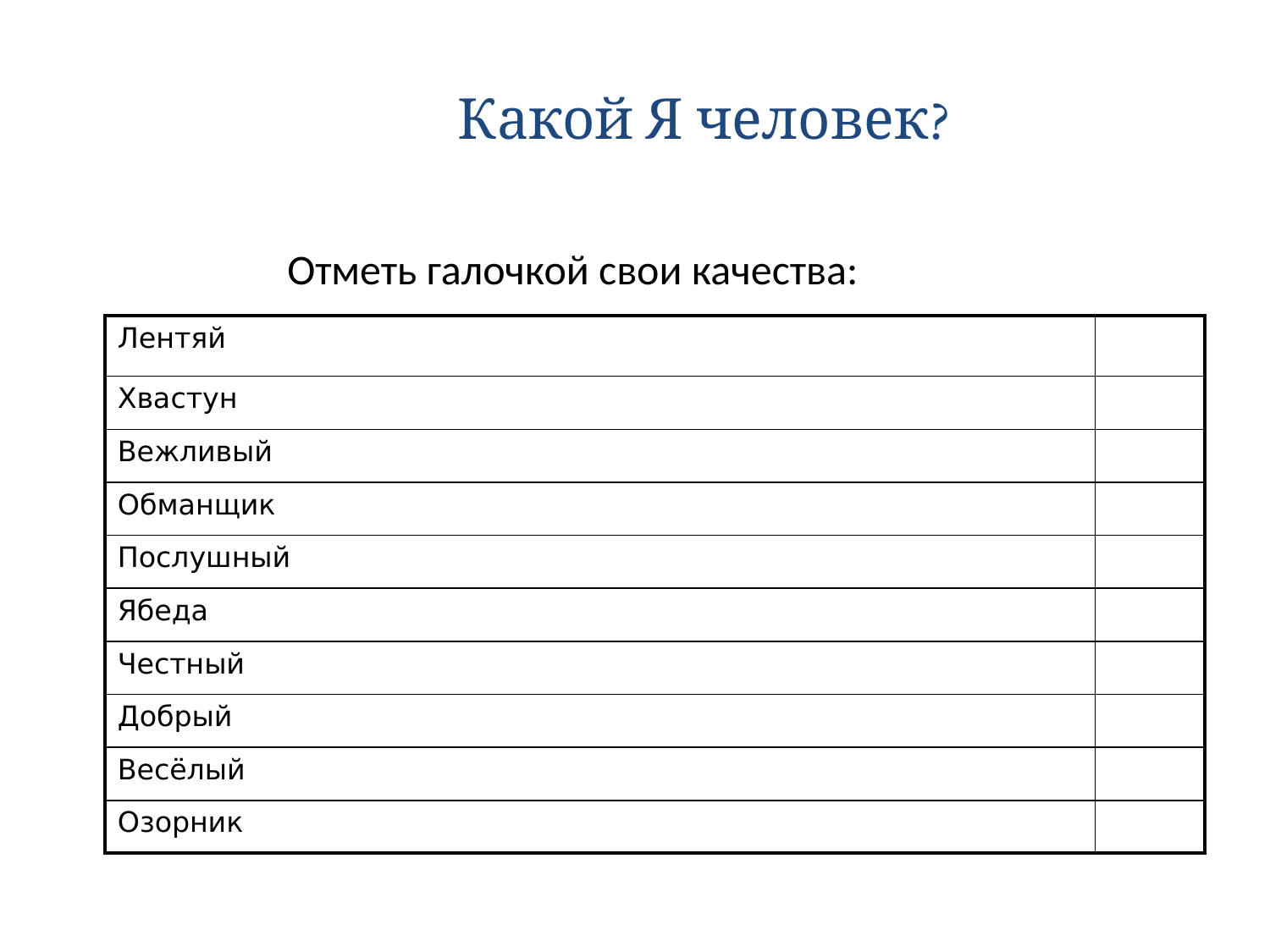

Какой Я человек?
Отметь галочкой свои качества:
| Лентяй |  |
| --- | --- |
| Хвастун |  |
| Вежливый |  |
| Обманщик |  |
| Послушный |  |
| Ябеда |  |
| Честный |  |
| Добрый |  |
| Весёлый |  |
| Озорник |  |